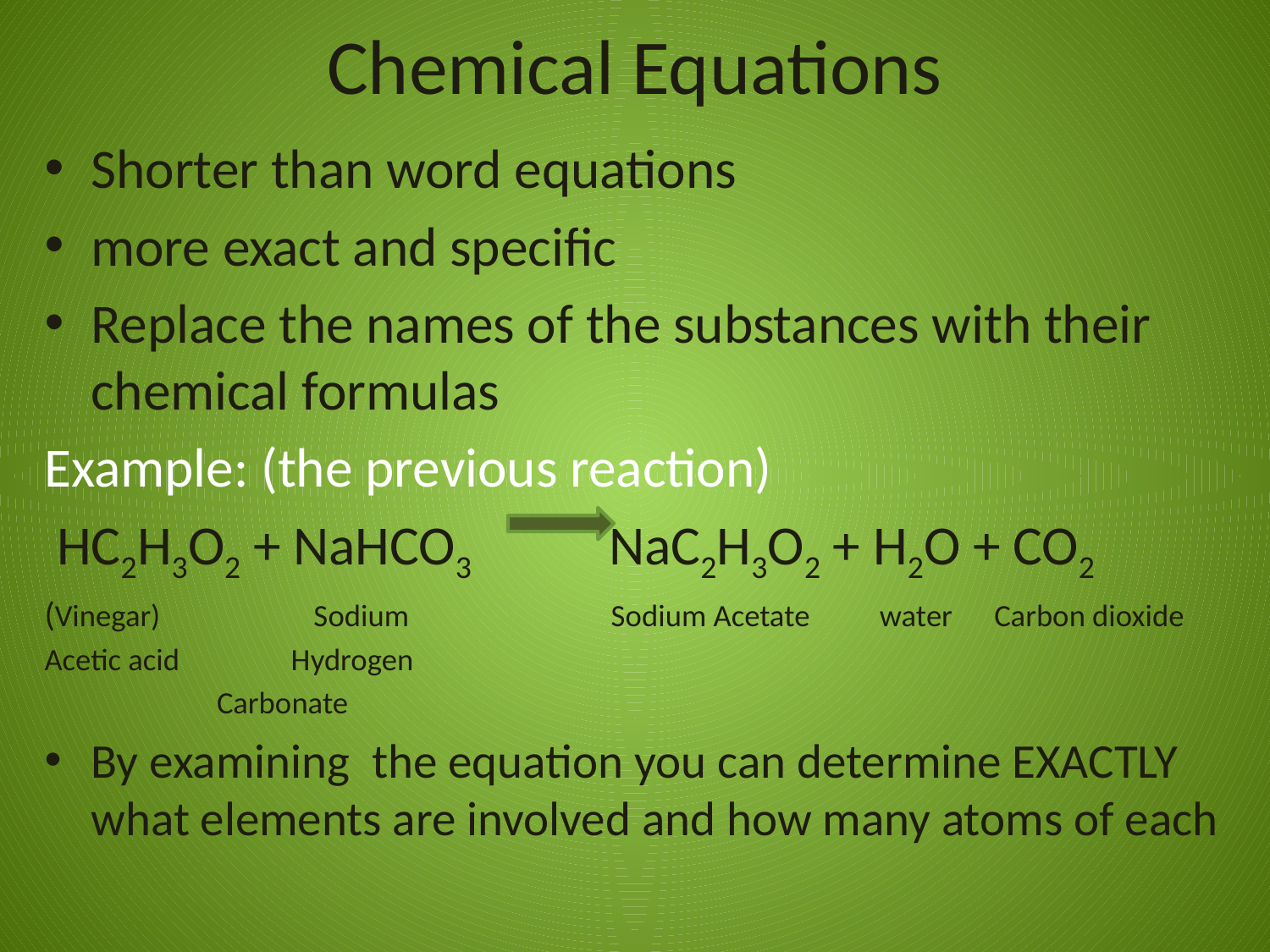

# Chemical Equations
Shorter than word equations
more exact and specific
Replace the names of the substances with their chemical formulas
Example: (the previous reaction)
 HC2H3O2 + NaHCO3           NaC2H3O2 + H2O + CO2
(Vinegar)                      Sodium                             Sodium Acetate          water      Carbon dioxide
Acetic acid                Hydrogen
		                  Carbonate
By examining  the equation you can determine EXACTLY what elements are involved and how many atoms of each